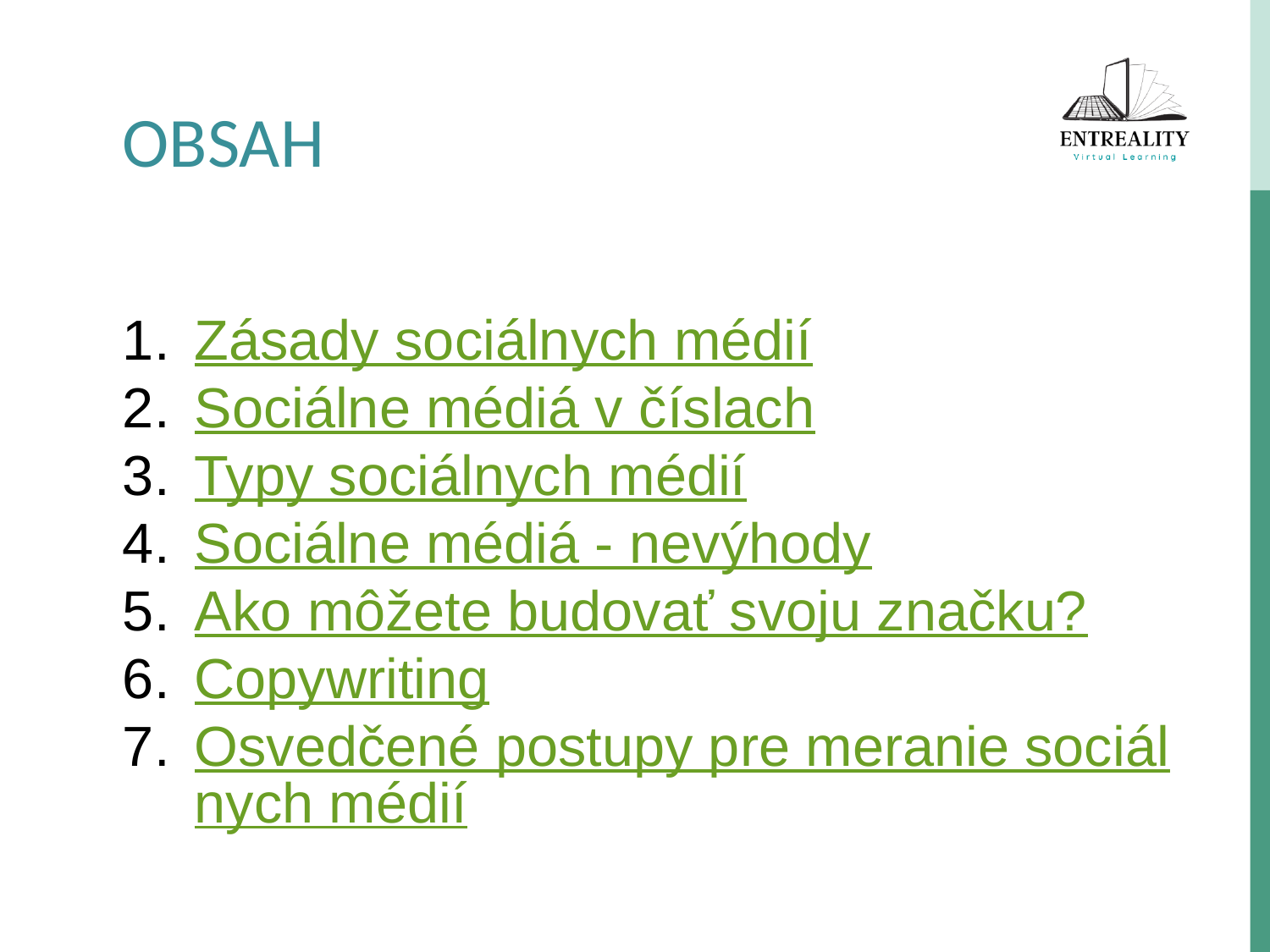

OBSAH
Zásady sociálnych médií
Sociálne médiá v číslach
Typy sociálnych médií
Sociálne médiá - nevýhody
Ako môžete budovať svoju značku?
Copywriting
Osvedčené postupy pre meranie sociálnych médií